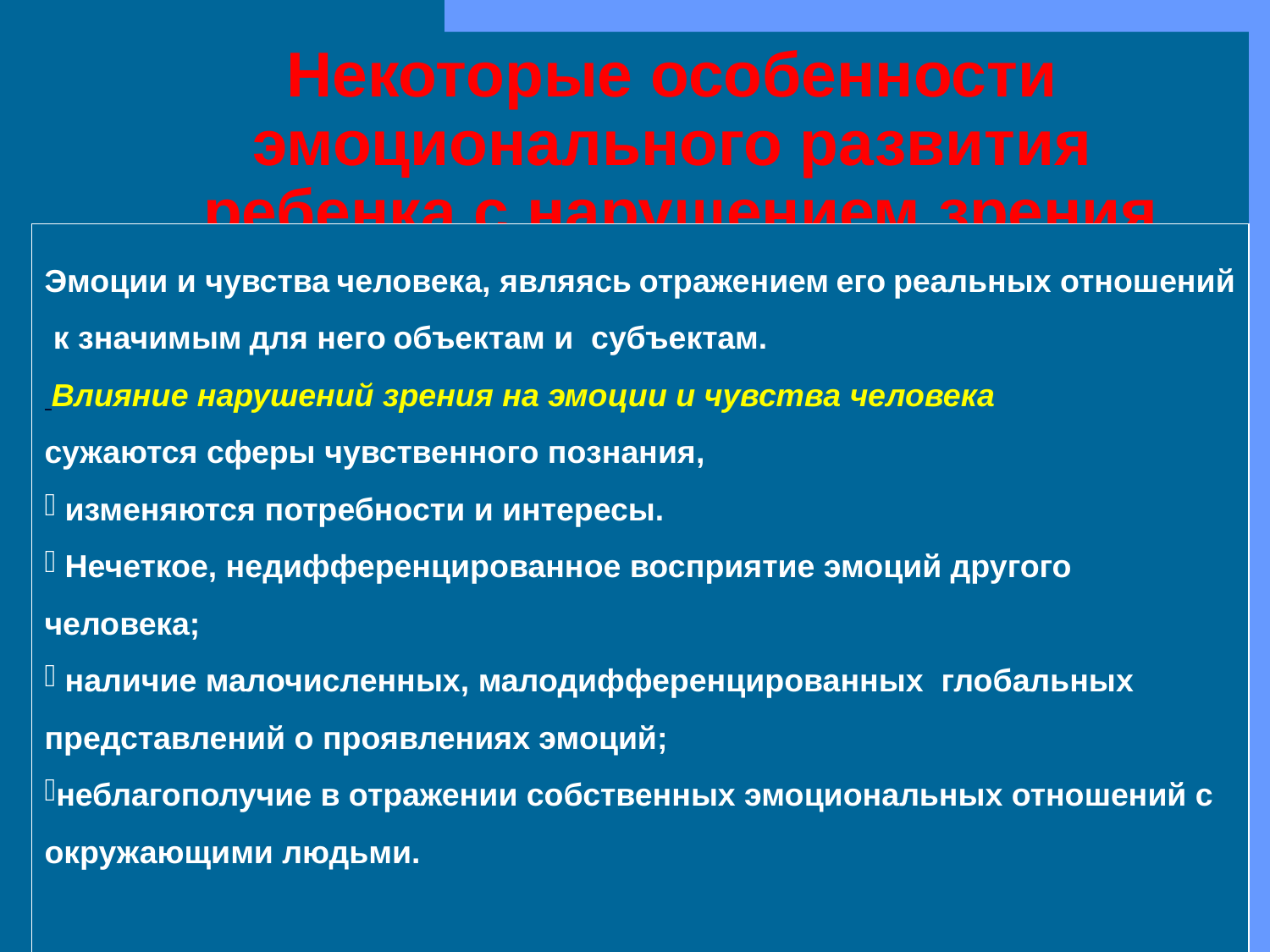

# Некоторые особенности эмоционального развития ребенка с нарушением зрения
Эмоции и чувства человека, являясь отражением его реальных отношений  к значимым для него объектам и  субъектам.
 Влияние нарушений зрения на эмоции и чувства человека
сужаются сферы чувственного познания,
 изменяются потребности и интересы.
 Нечеткое, недифференцированное восприятие эмоций другого человека;
 наличие малочисленных, малодифференцированных  глобальных представлений о проявлениях эмоций;
неблагополучие в отражении собственных эмоциональных отношений с окружающими людьми.